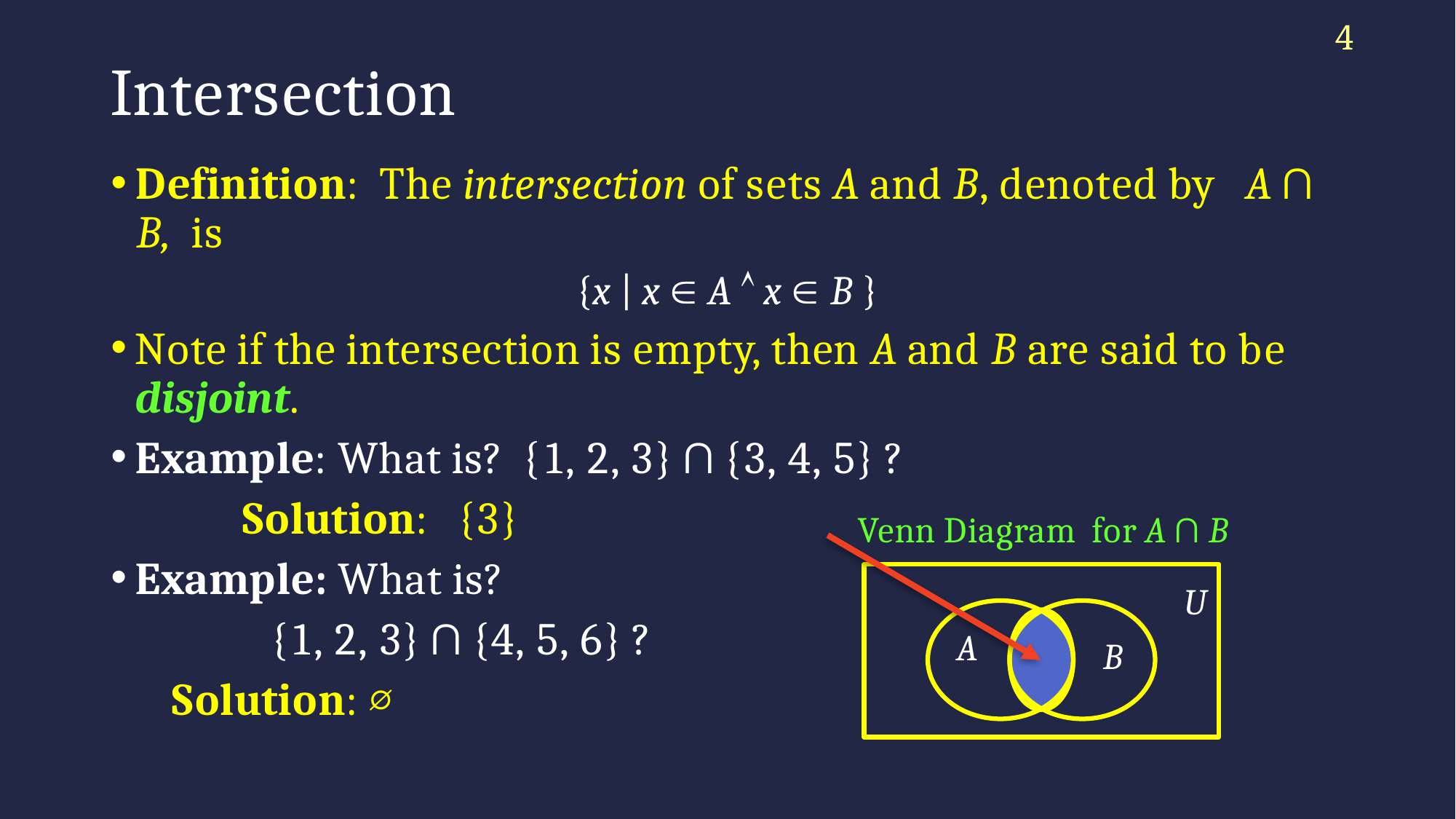

4
# Intersection
Definition:  The intersection of sets A and B, denoted by   A ∩ B,  is
{x | x ∈ A ∧ x ∈ B }
Note if the intersection is empty, then A and B are said to be disjoint.
Example: What is?  {1, 2, 3} ∩ {3, 4, 5} ?
             Solution:   {3}
Example: What is?
                {1, 2, 3} ∩ {4, 5, 6} ?
      Solution: ∅

Venn Diagram  for A ∩ B

U
A
B